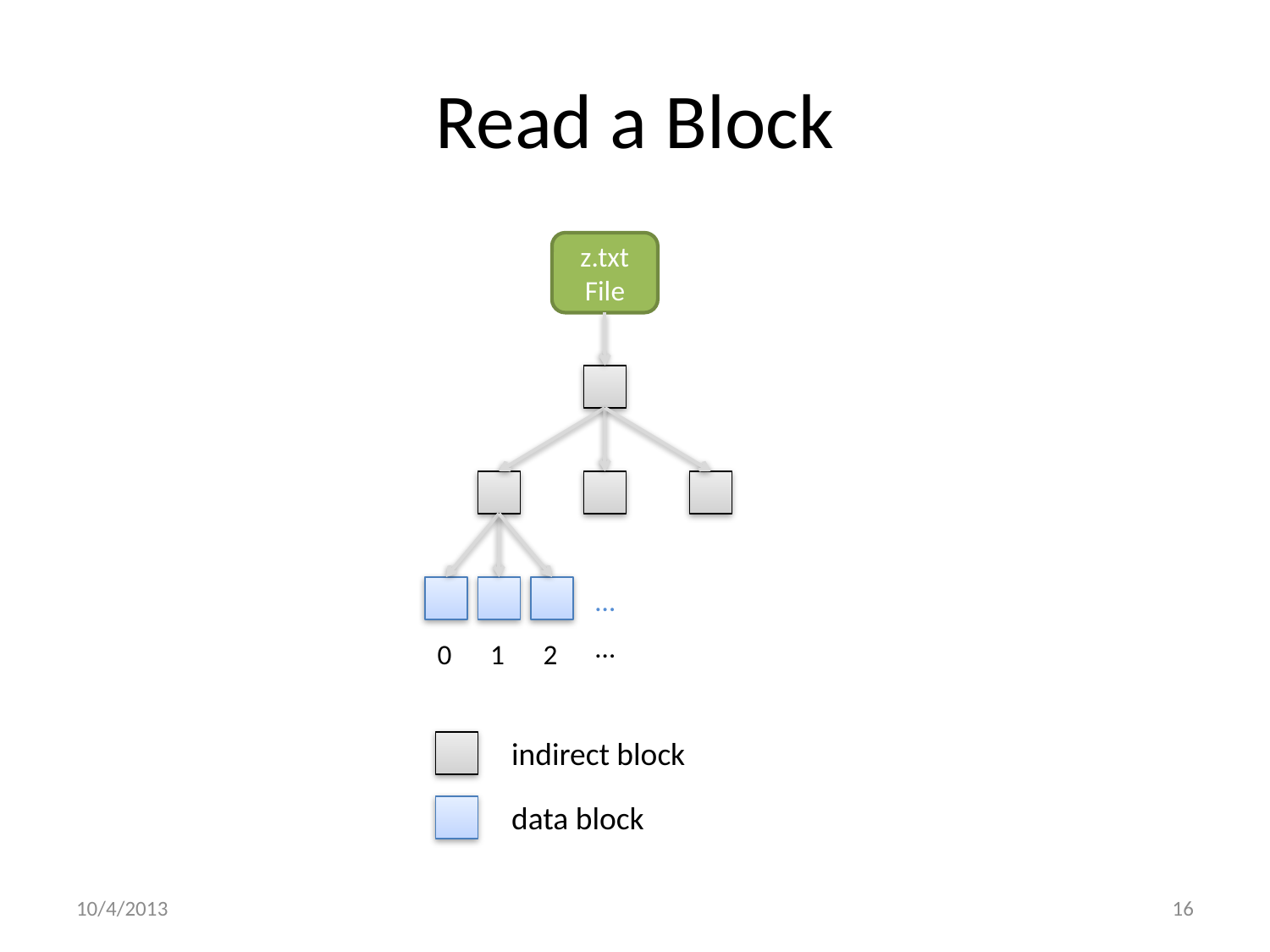

# Read a Block
z.txt
File

…
…
0
1
2
indirect block

data block

10/4/2013
16